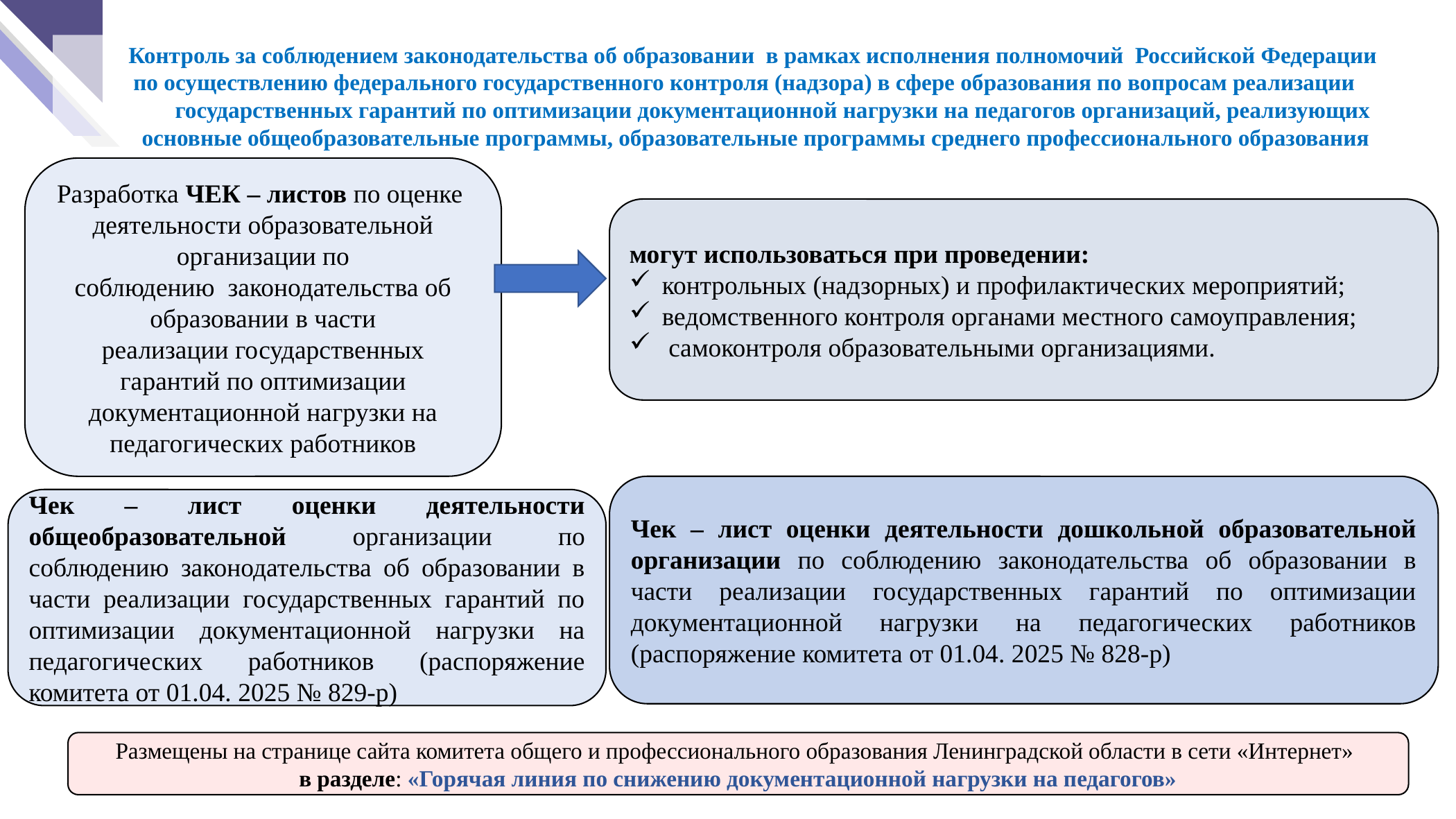

Контроль за соблюдением законодательства об образовании  в рамках исполнения полномочий  Российской Федерации
  по осуществлению федерального государственного контроля (надзора) в сфере образования по вопросам реализации
         государственных гарантий по оптимизации документационной нагрузки на педагогов организаций, реализующих
   основные общеобразовательные программы, образовательные программы среднего профессионального образования

Разработка ЧЕК – листов по оценке  деятельности образовательной организации по соблюдению  законодательства об образовании в части реализации государственных гарантий по оптимизации документационной нагрузки на педагогических работников
могут использоваться при проведении:
контрольных (надзорных) и профилактических мероприятий;
ведомственного контроля органами местного самоуправления;
 самоконтроля образовательными организациями.

Чек – лист оценки деятельности дошкольной образовательной организации по соблюдению законодательства об образовании в части реализации государственных гарантий по оптимизации документационной нагрузки на педагогических работников (распоряжение комитета от 01.04. 2025 № 828-р)
Чек – лист оценки деятельности общеобразовательной организации по соблюдению законодательства об образовании в части реализации государственных гарантий по оптимизации документационной нагрузки на педагогических работников (распоряжение комитета от 01.04. 2025 № 829-р)
Размещены на странице сайта комитета общего и профессионального образования Ленинградской области в сети «Интернет»
в разделе: «Горячая линия по снижению документационной нагрузки на педагогов»